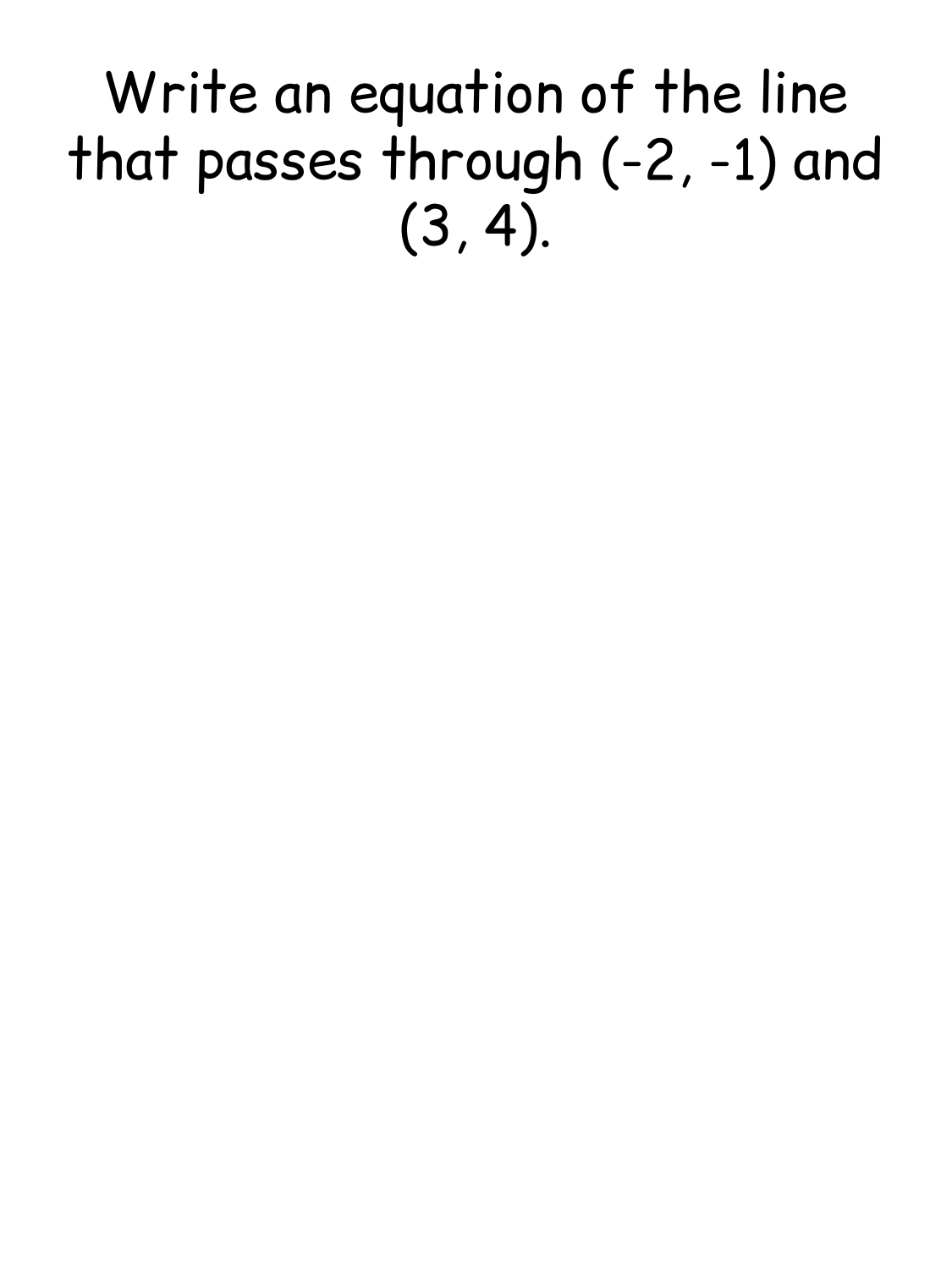

# Write an equation of the line that passes through (-2, -1) and (3, 4).